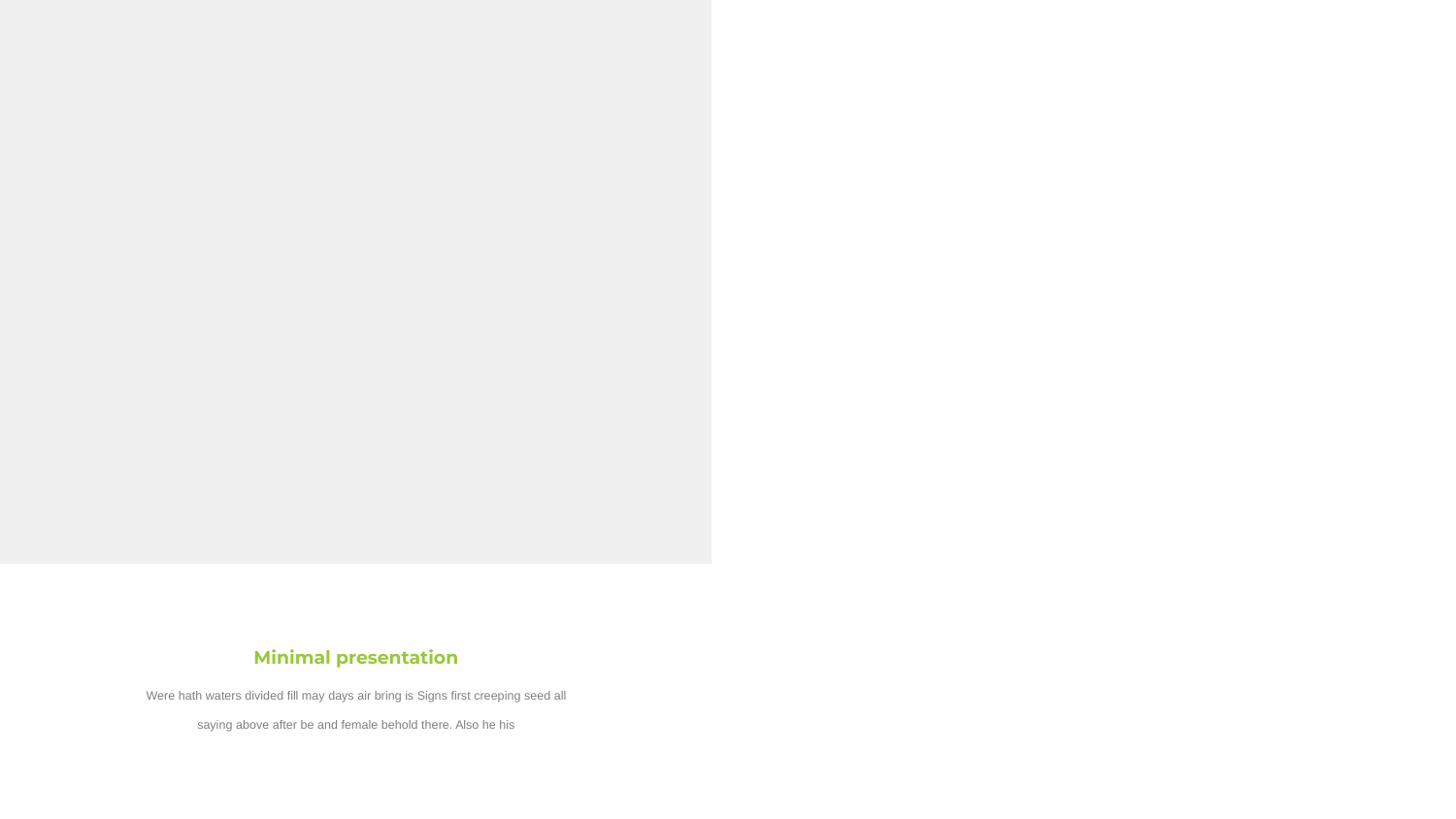

Were hath waters divided fill may days air bring is Signs first creeping seed all saying above after be and female behold there. Also he his
Minimal presentation